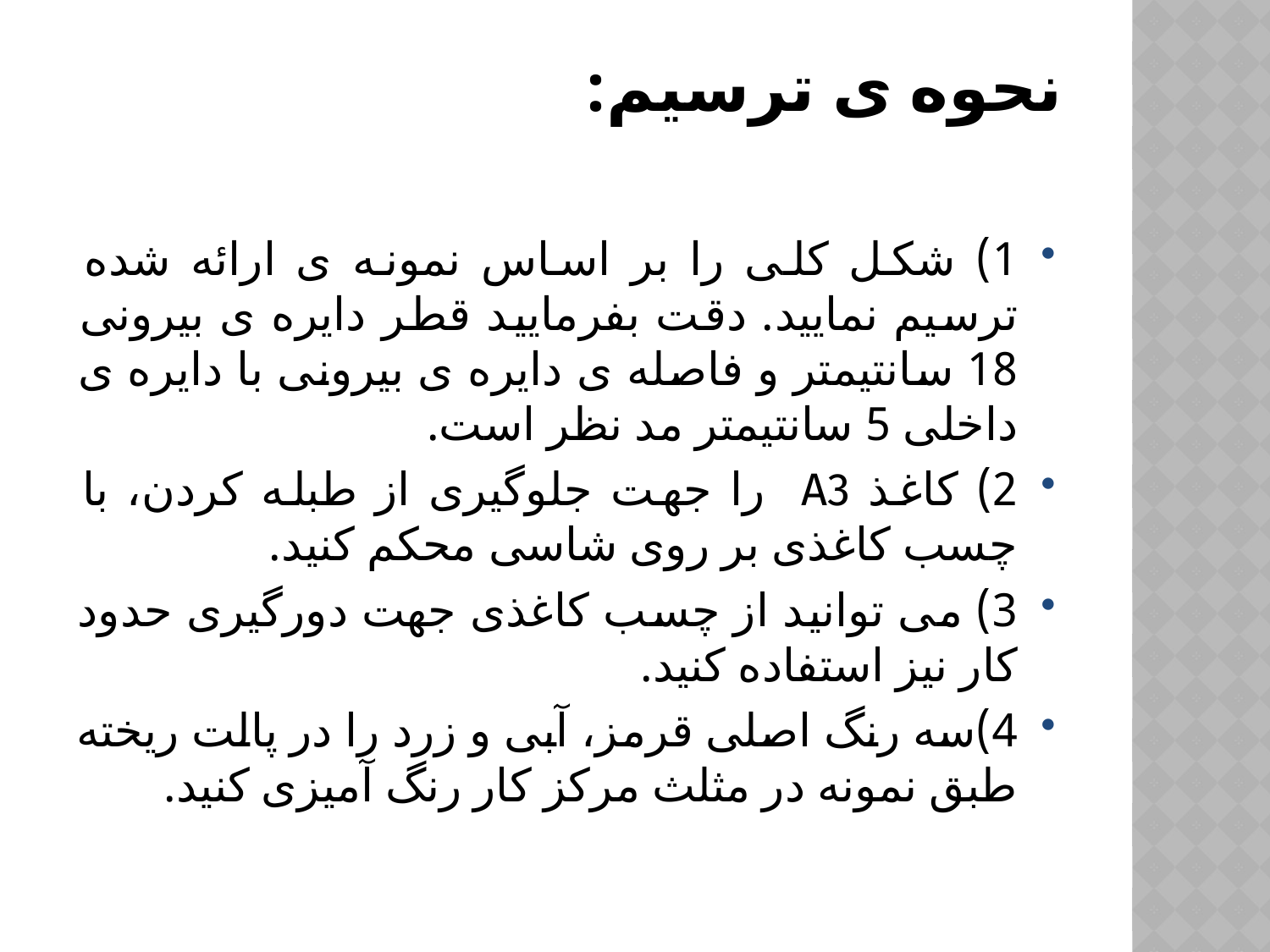

# نحوه ی ترسیم:
1) شکل کلی را بر اساس نمونه ی ارائه شده ترسیم نمایید. دقت بفرمایید قطر دایره ی بیرونی 18 سانتیمتر و فاصله ی دایره ی بیرونی با دایره ی داخلی 5 سانتیمتر مد نظر است.
2) کاغذ A3  را جهت جلوگیری از طبله کردن، با چسب کاغذی بر روی شاسی محکم کنید.
3) می توانید از چسب کاغذی جهت دورگیری حدود کار نیز استفاده کنید.
4)سه رنگ اصلی قرمز، آبی و زرد را در پالت ریخته طبق نمونه در مثلث مرکز کار رنگ آمیزی کنید.